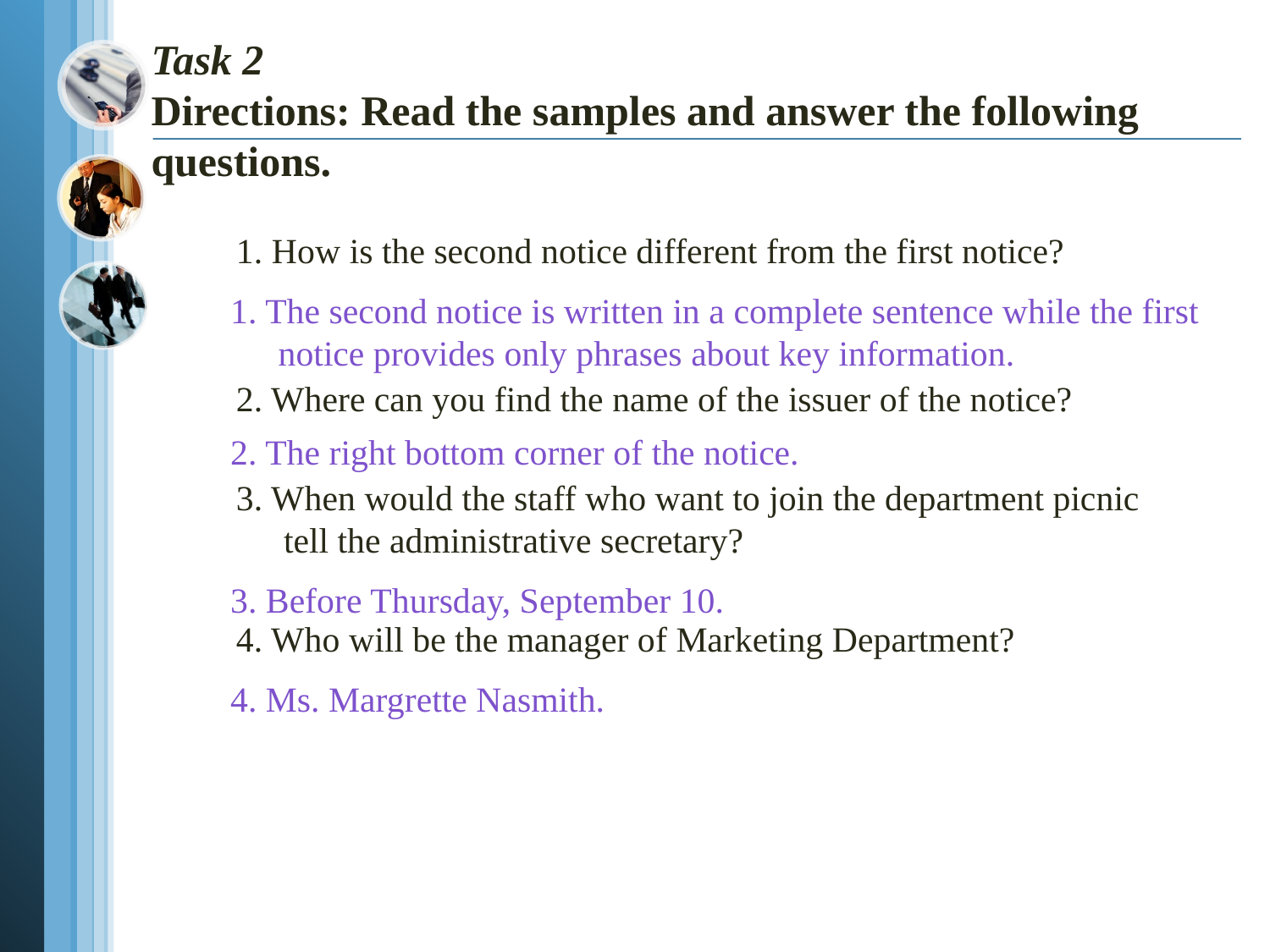

# Task 2 Directions: Read the samples and answer the following questions.
1. How is the second notice different from the first notice?

2. Where can you find the name of the issuer of the notice?

3. When would the staff who want to join the department picnic tell the administrative secretary?

4. Who will be the manager of Marketing Department?
1. The second notice is written in a complete sentence while the first notice provides only phrases about key information.

2. The right bottom corner of the notice.

3. Before Thursday, September 10.

4. Ms. Margrette Nasmith.